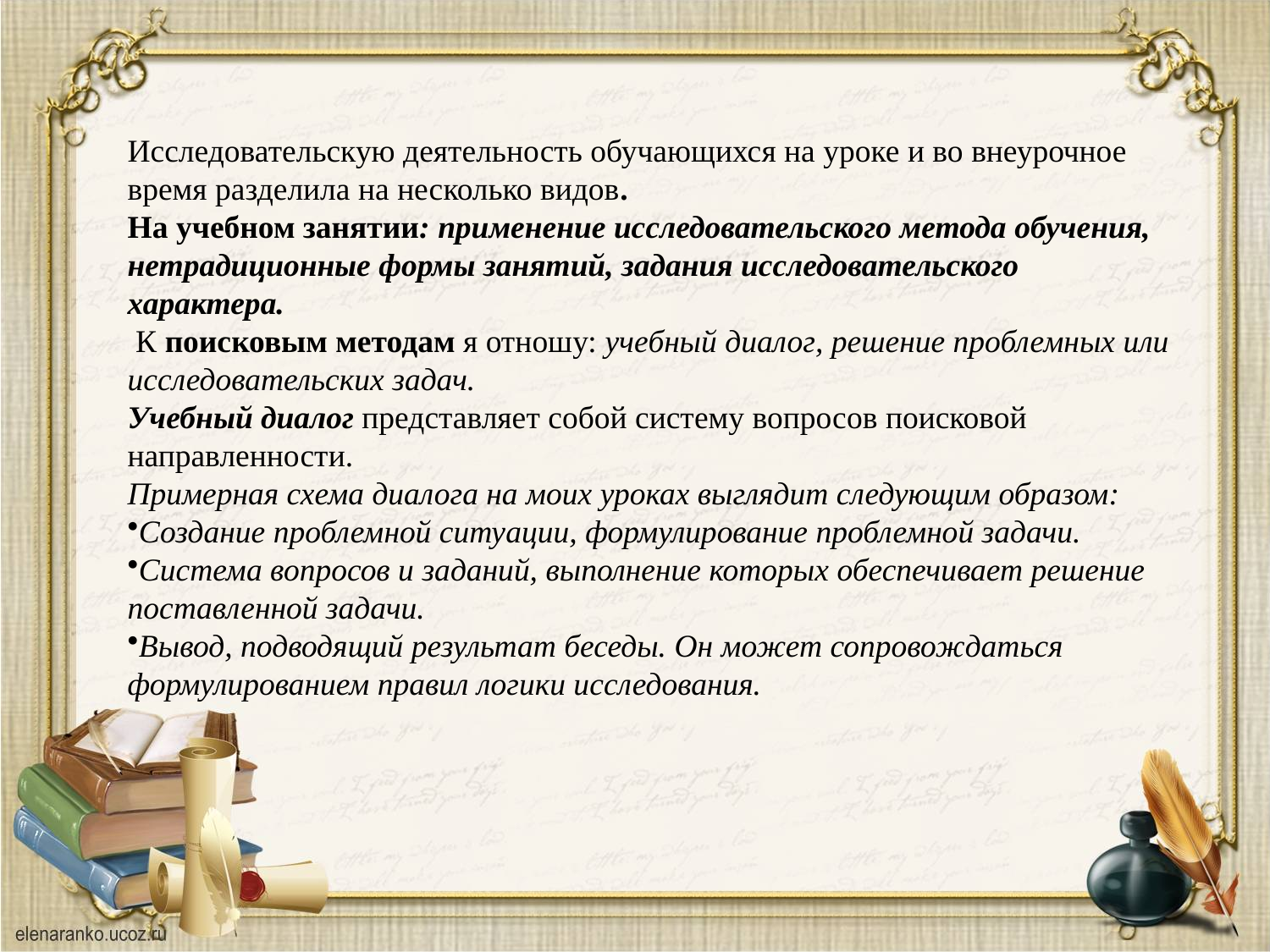

Исследовательскую деятельность обучающихся на уроке и во внеурочное время разделила на несколько видов.
На учебном занятии: применение исследовательского метода обучения, нетрадиционные формы занятий, задания исследовательского характера.
 К поисковым методам я отношу: учебный диалог, решение проблемных или исследовательских задач.
Учебный диалог представляет собой систему вопросов поисковой направленности.
Примерная схема диалога на моих уроках выглядит следующим образом:
Создание проблемной ситуации, формулирование проблемной задачи.
Система вопросов и заданий, выполнение которых обеспечивает решение поставленной задачи.
Вывод, подводящий результат беседы. Он может сопровождаться формулированием правил логики исследования.